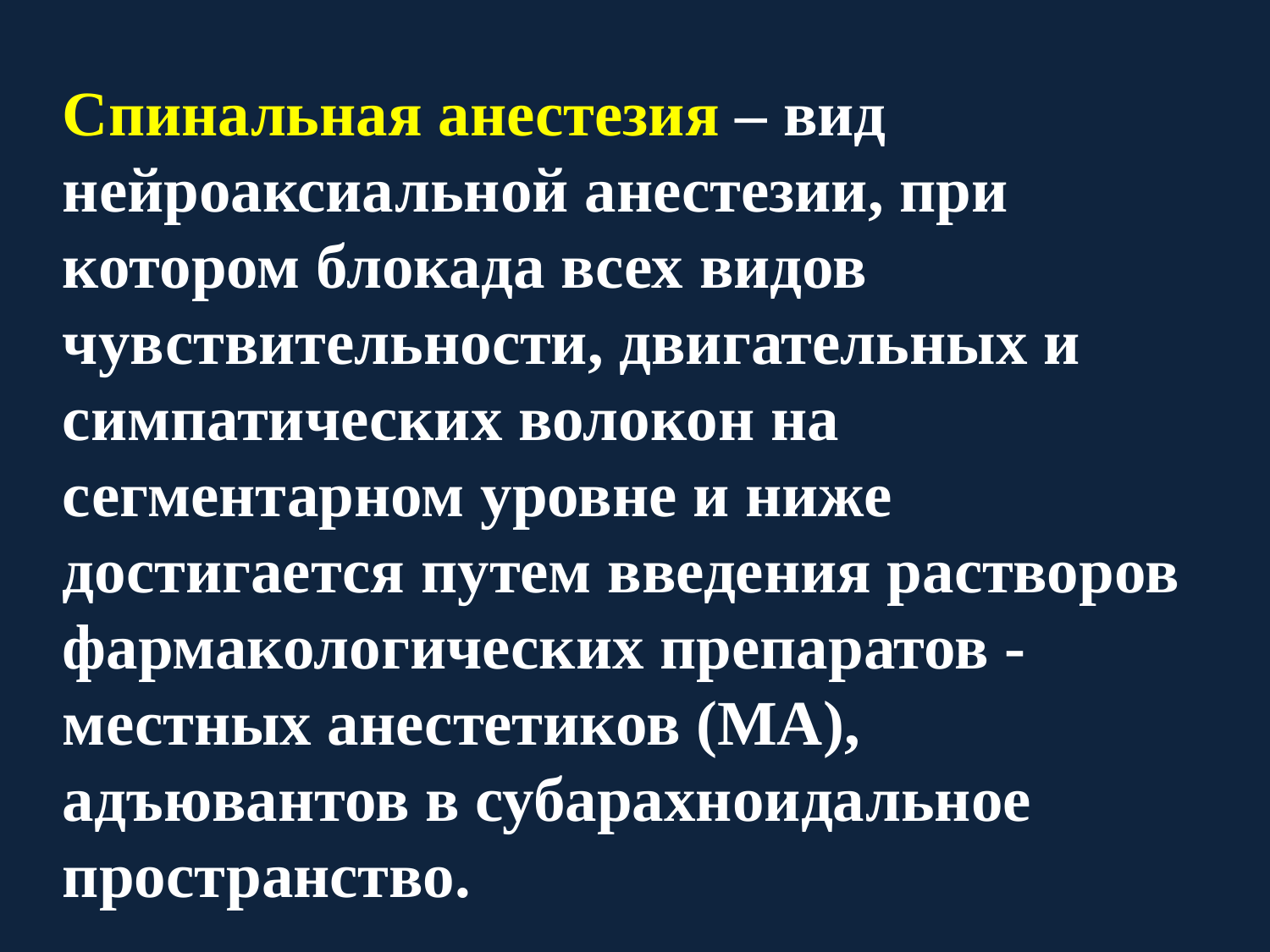

Спинальная анестезия – вид нейроаксиальной анестезии, при котором блокада всех видов чувствительности, двигательных и симпатических волокон на сегментарном уровне и ниже достигается путем введения растворов фармакологических препаратов - местных анестетиков (МА), адъювантов в субарахноидальное пространство.